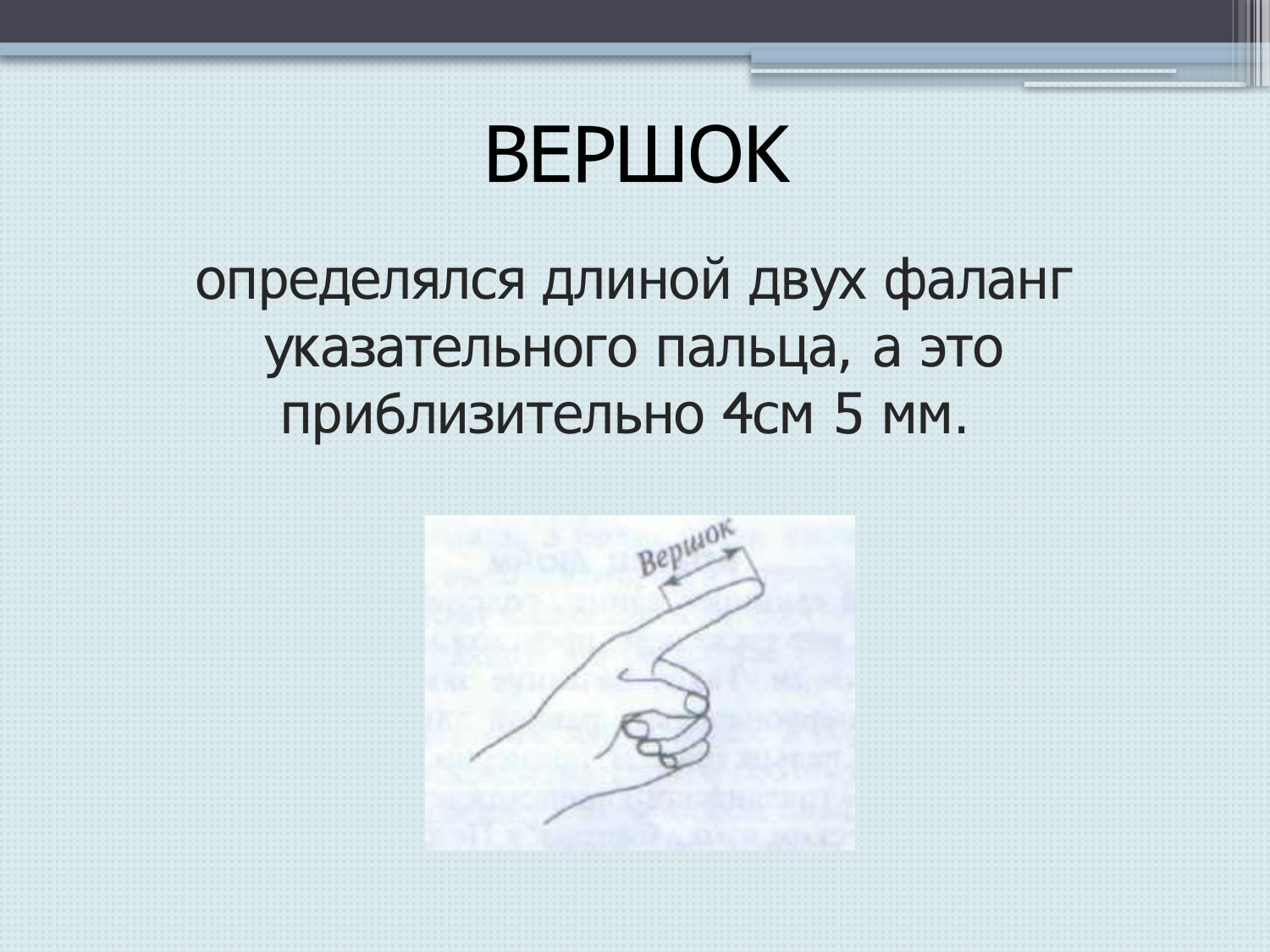

# ВЕРШОК
определялся длиной двух фаланг указательного пальца, а это приблизительно 4см 5 мм.